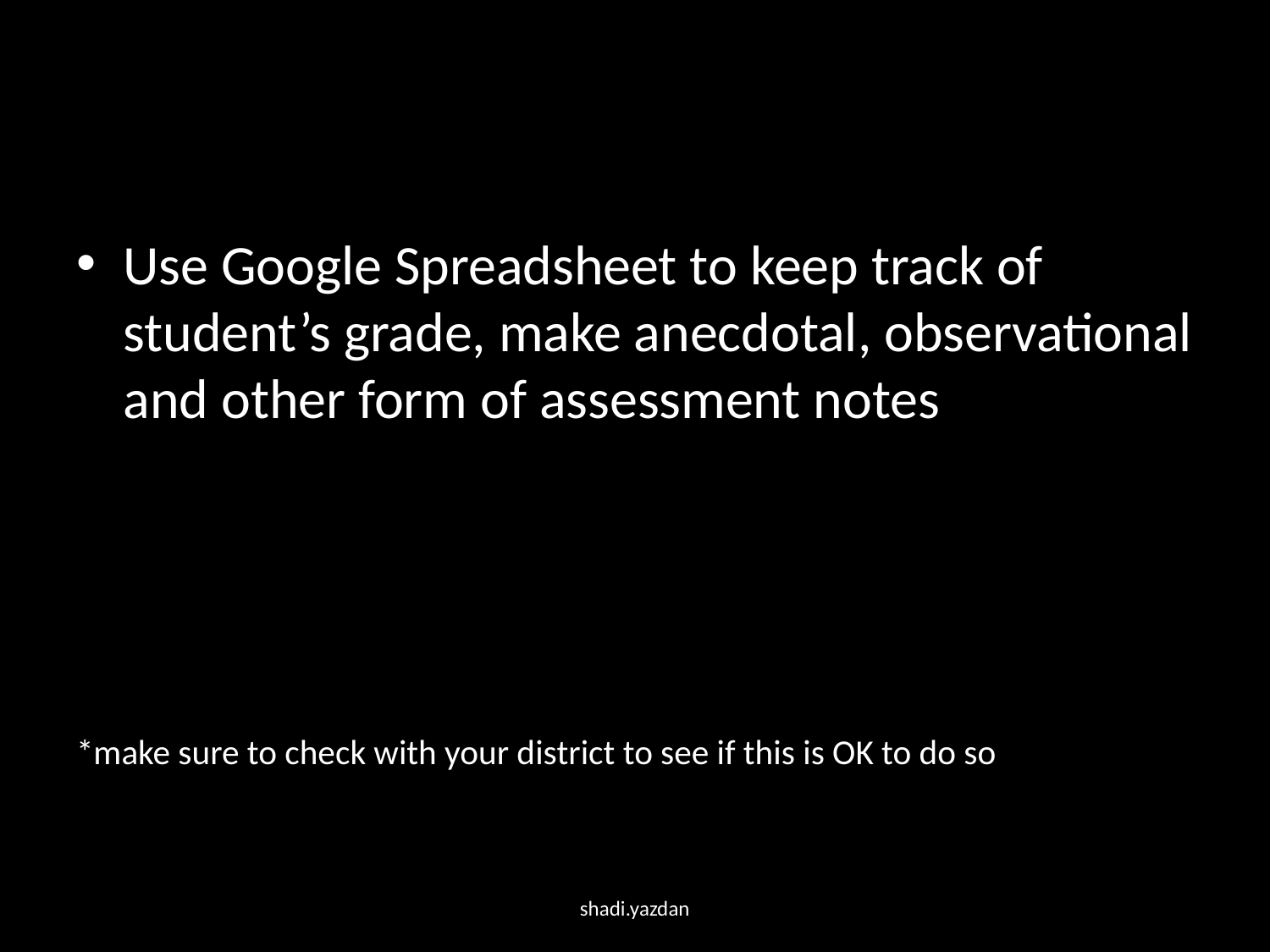

Use Google Spreadsheet to keep track of student’s grade, make anecdotal, observational and other form of assessment notes

*make sure to check with your district to see if this is OK to do so
shadi.yazdan